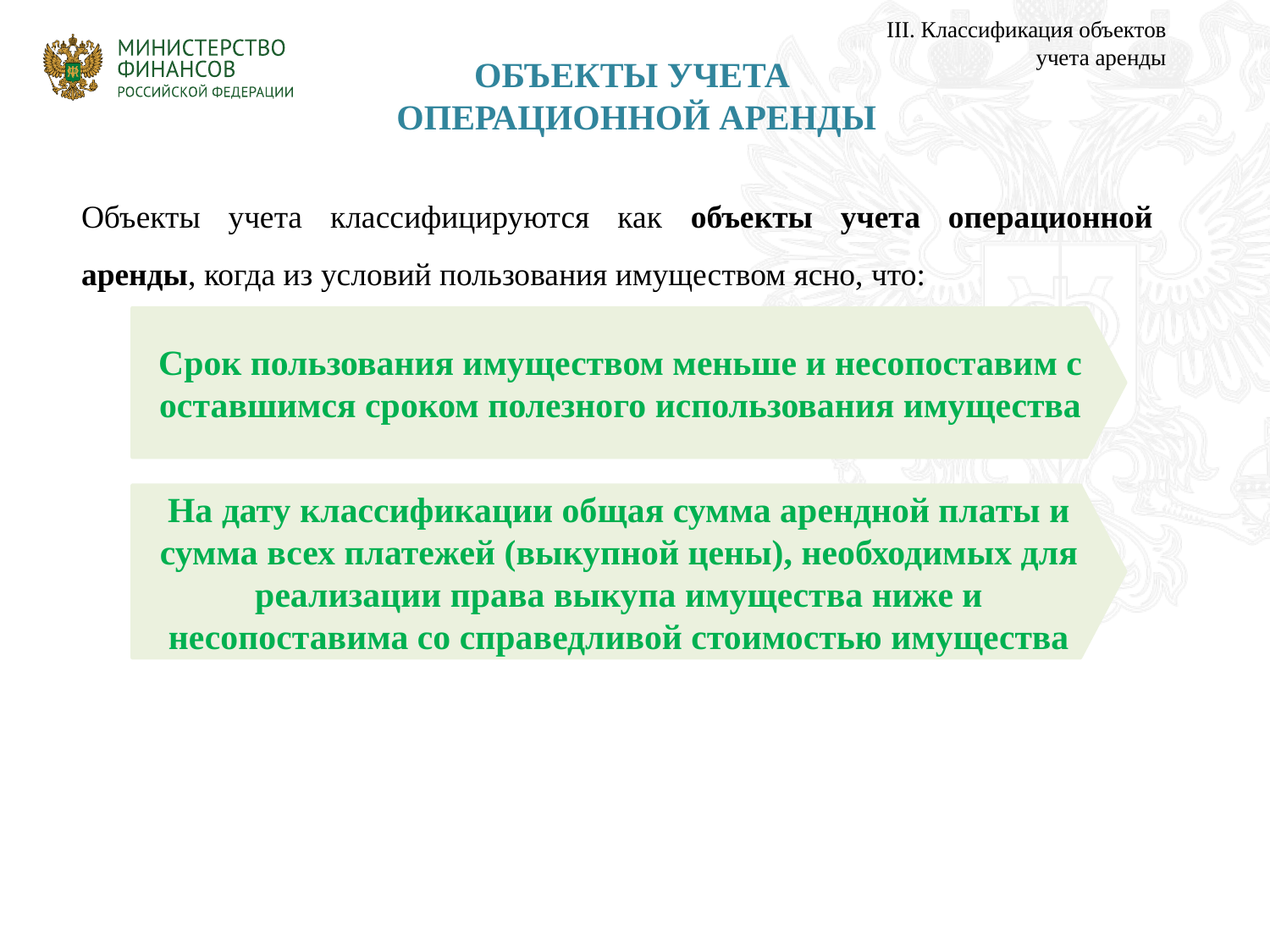

III. Классификация объектов учета аренды
# ОБЪЕКТЫ УЧЕТА ОПЕРАЦИОННОЙ АРЕНДЫ
Объекты учета классифицируются как объекты учета операционной аренды, когда из условий пользования имуществом ясно, что:

Срок пользования имуществом меньше и несопоставим с оставшимся сроком полезного использования имущества
На дату классификации общая сумма арендной платы и сумма всех платежей (выкупной цены), необходимых для реализации права выкупа имущества ниже и несопоставима со справедливой стоимостью имущества